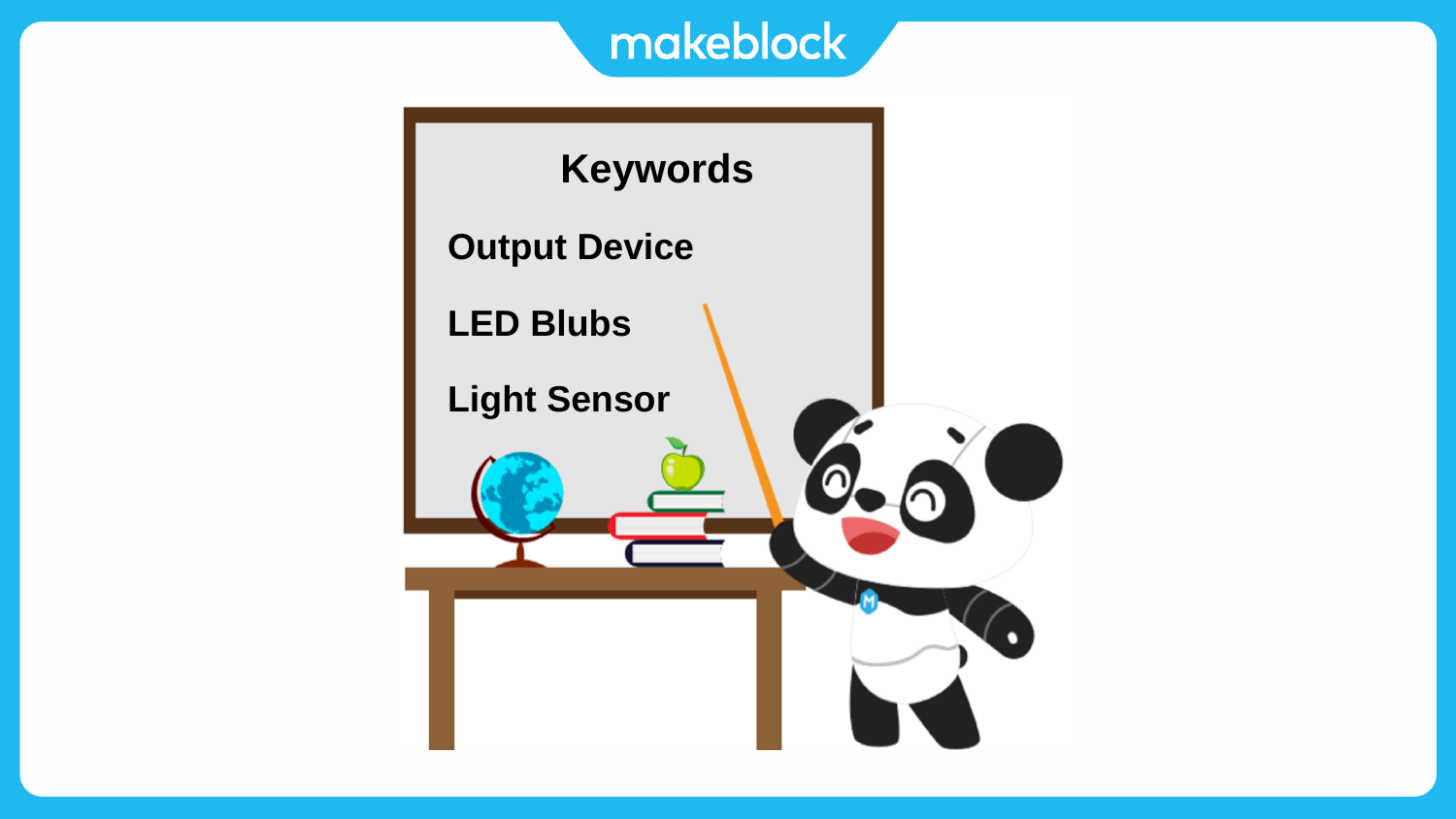

Keywords
    Output Device
    LED Blubs
    Light Sensor